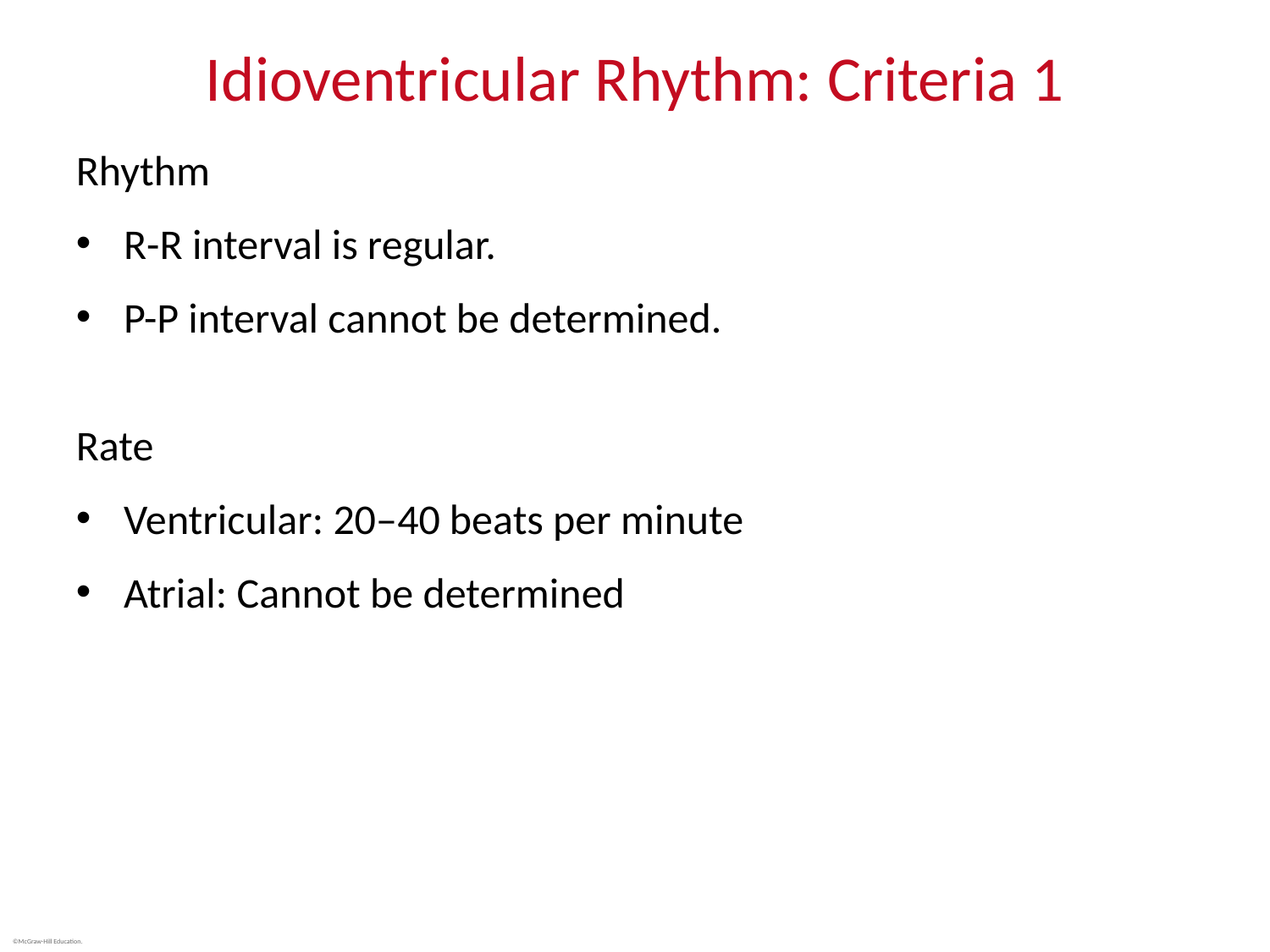

# Idioventricular Rhythm: Criteria 1
Rhythm
R-R interval is regular.
P-P interval cannot be determined.
Rate
Ventricular: 20‒40 beats per minute
Atrial: Cannot be determined